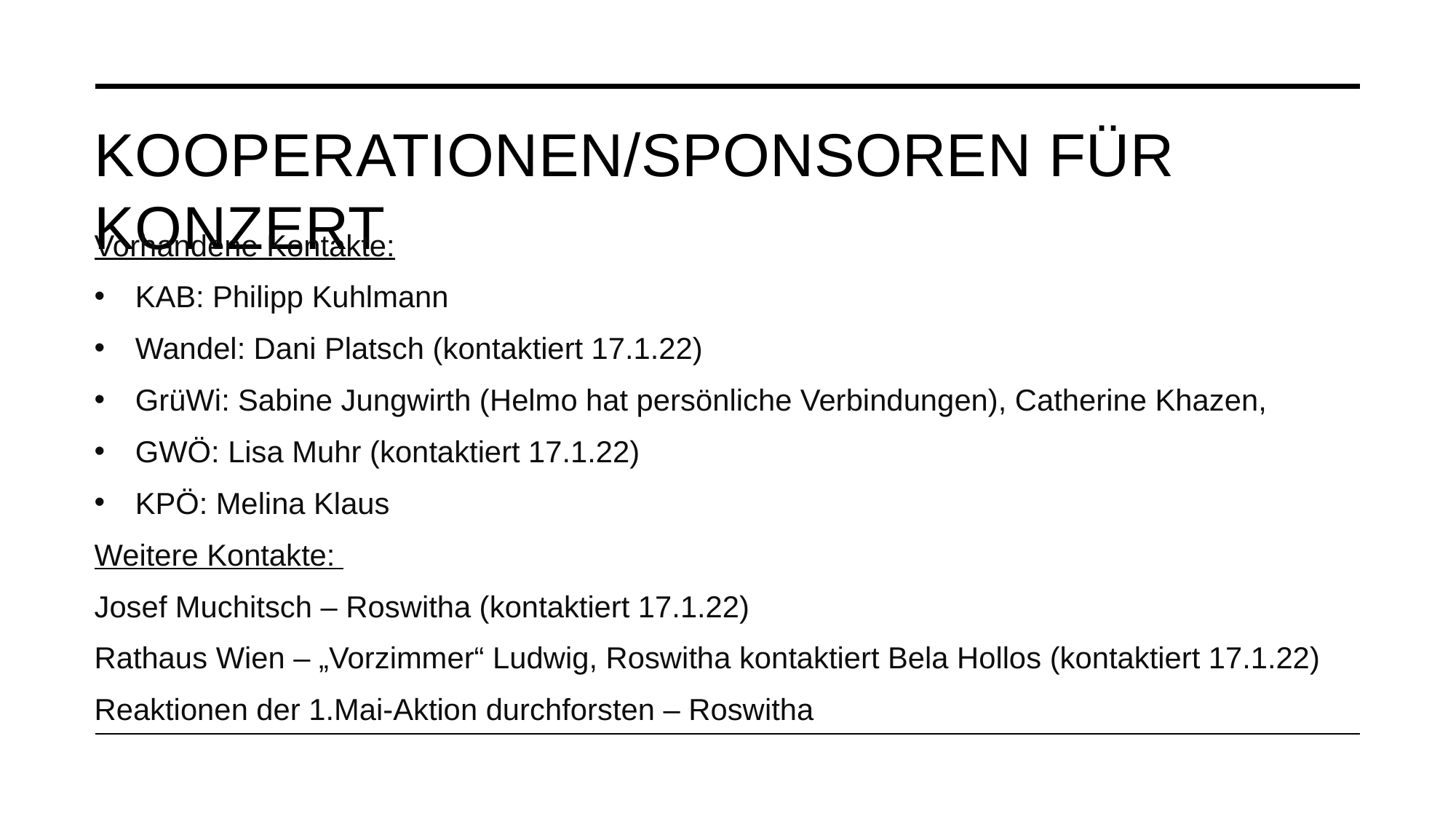

# Kooperationen/Sponsoren für Konzert
Vorhandene Kontakte:
KAB: Philipp Kuhlmann
Wandel: Dani Platsch (kontaktiert 17.1.22)
GrüWi: Sabine Jungwirth (Helmo hat persönliche Verbindungen), Catherine Khazen,
GWÖ: Lisa Muhr (kontaktiert 17.1.22)
KPÖ: Melina Klaus
Weitere Kontakte:
Josef Muchitsch – Roswitha (kontaktiert 17.1.22)
Rathaus Wien – „Vorzimmer“ Ludwig, Roswitha kontaktiert Bela Hollos (kontaktiert 17.1.22)
Reaktionen der 1.Mai-Aktion durchforsten – Roswitha